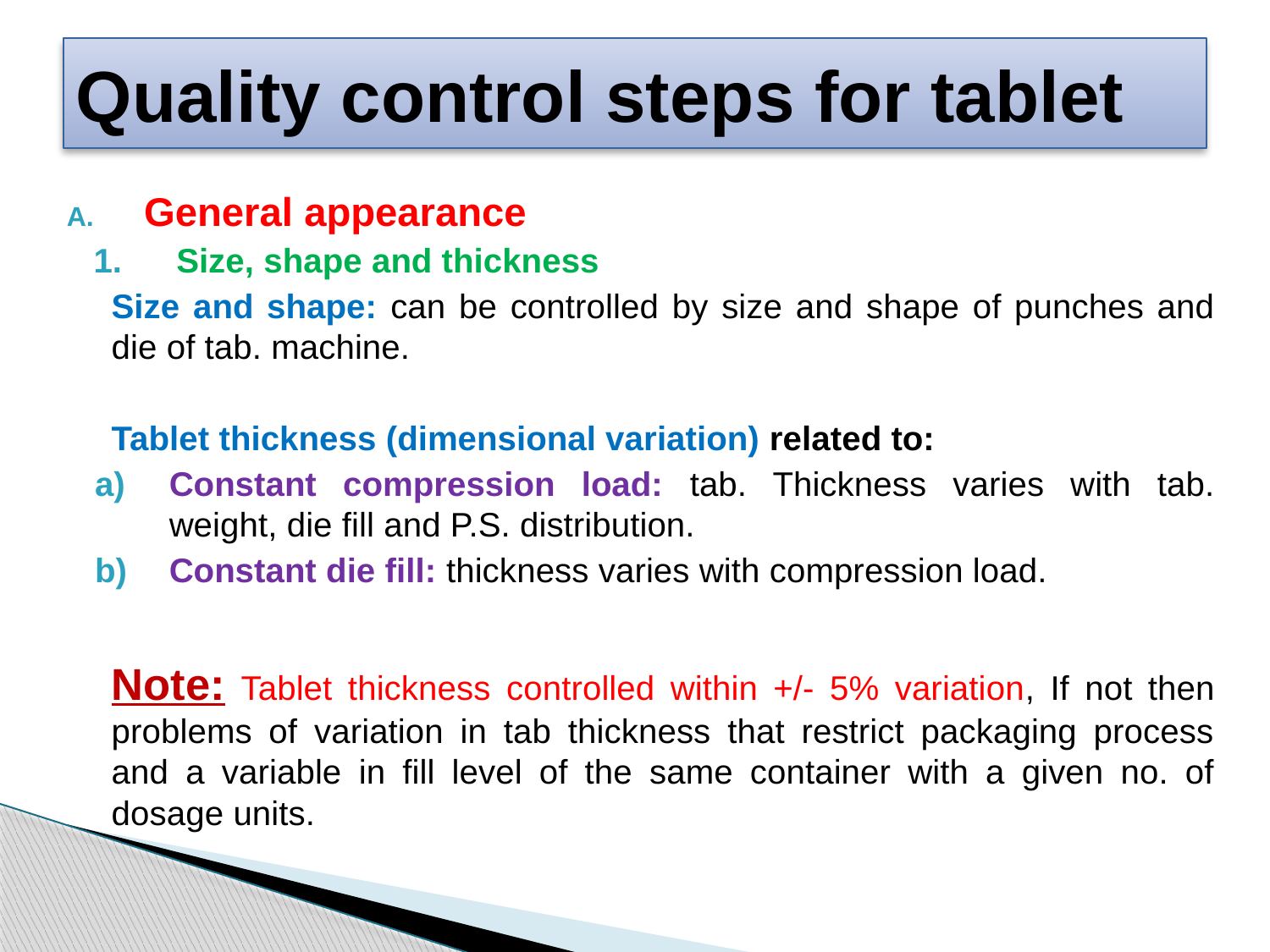

# Quality control steps for tablet
General appearance
Size, shape and thickness
Size and shape: can be controlled by size and shape of punches and die of tab. machine.

Tablet thickness (dimensional variation) related to:
Constant compression load: tab. Thickness varies with tab. weight, die fill and P.S. distribution.
Constant die fill: thickness varies with compression load.

Note: Tablet thickness controlled within +/- 5% variation, If not then problems of variation in tab thickness that restrict packaging process and a variable in fill level of the same container with a given no. of dosage units.